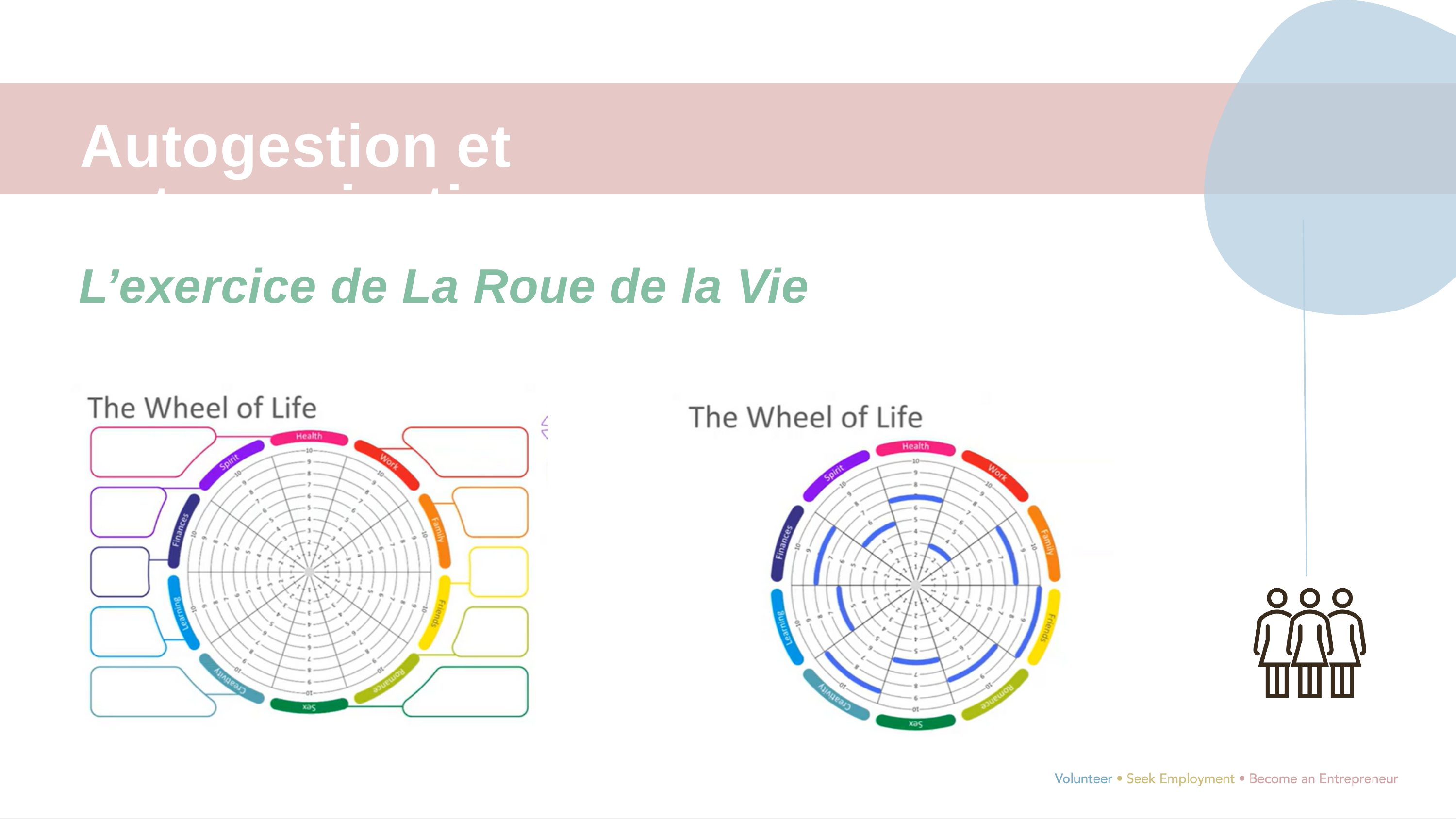

Autogestion et autonomisation

L’exercice de La Roue de la Vie